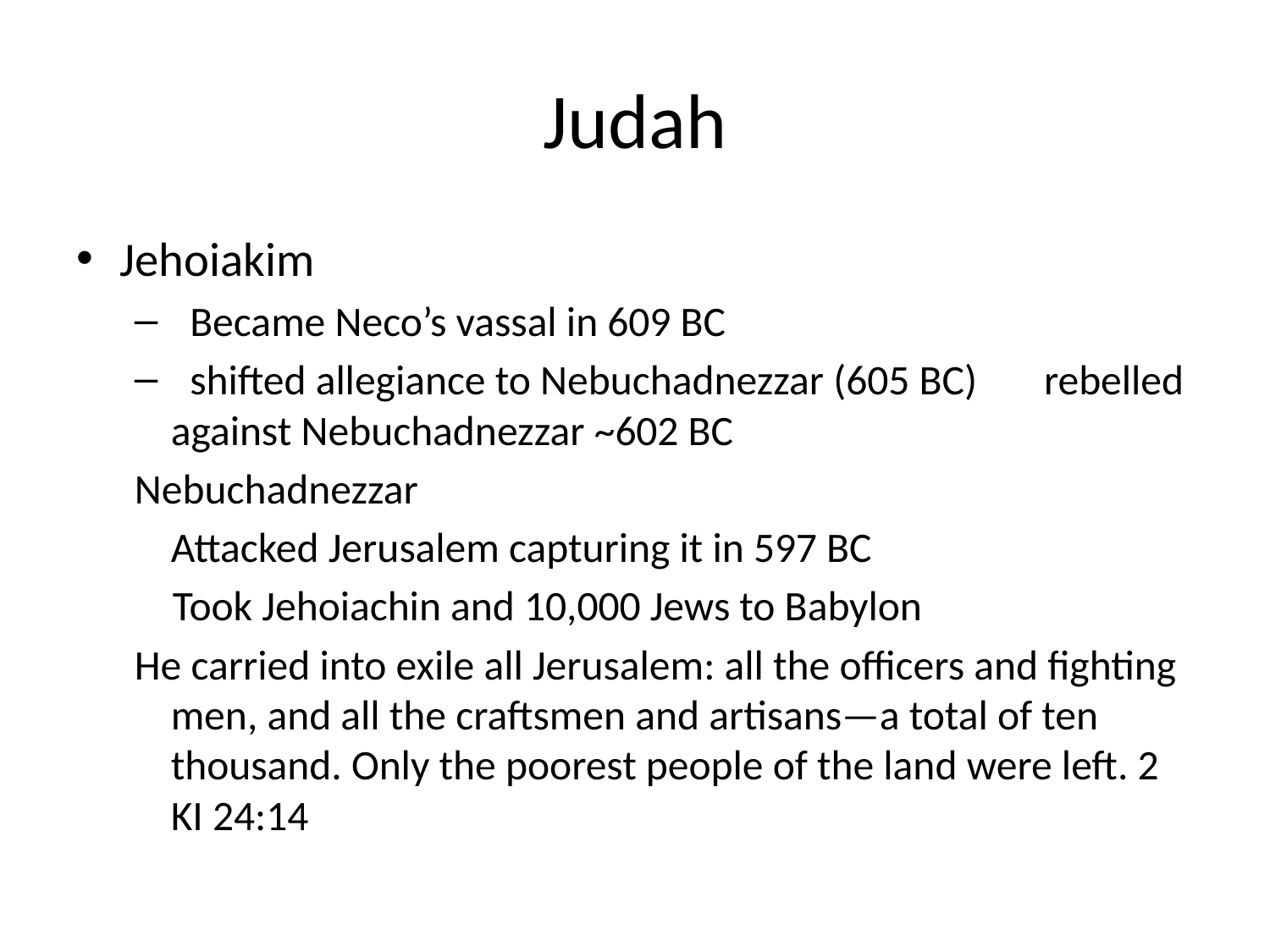

# Judah
Jehoiakim
  Became Neco’s vassal in 609 BC
  shifted allegiance to Nebuchadnezzar (605 BC)	 rebelled against Nebuchadnezzar ~602 BC
Nebuchadnezzar
	Attacked Jerusalem capturing it in 597 BC
    Took Jehoiachin and 10,000 Jews to Babylon
He carried into exile all Jerusalem: all the officers and fighting men, and all the craftsmen and artisans—a total of ten thousand. Only the poorest people of the land were left. 2 KI 24:14